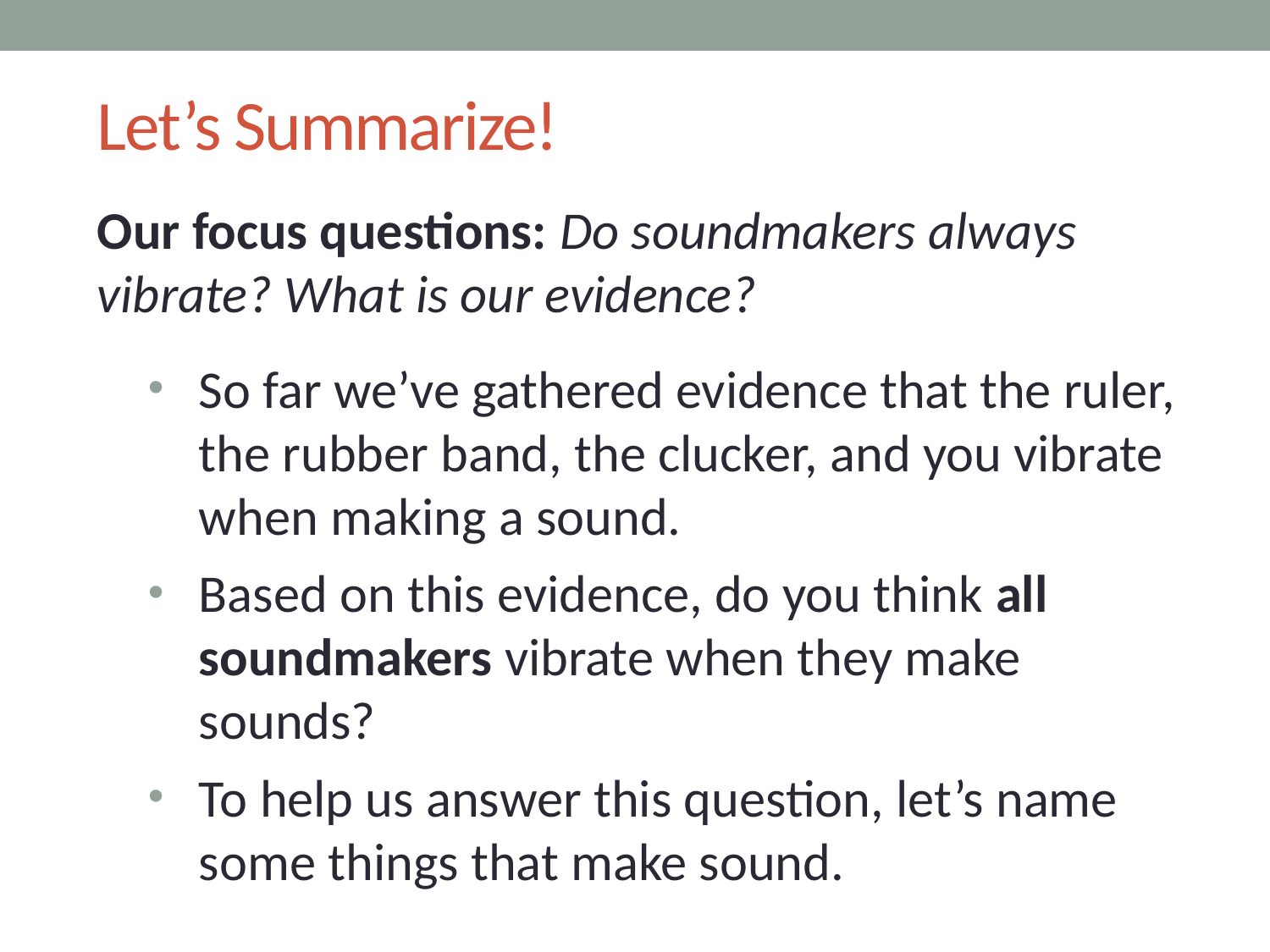

# Let’s Summarize!
Our focus questions: Do soundmakers always vibrate? What is our evidence?
So far we’ve gathered evidence that the ruler, the rubber band, the clucker, and you vibrate when making a sound.
Based on this evidence, do you think all soundmakers vibrate when they make sounds?
To help us answer this question, let’s name some things that make sound.